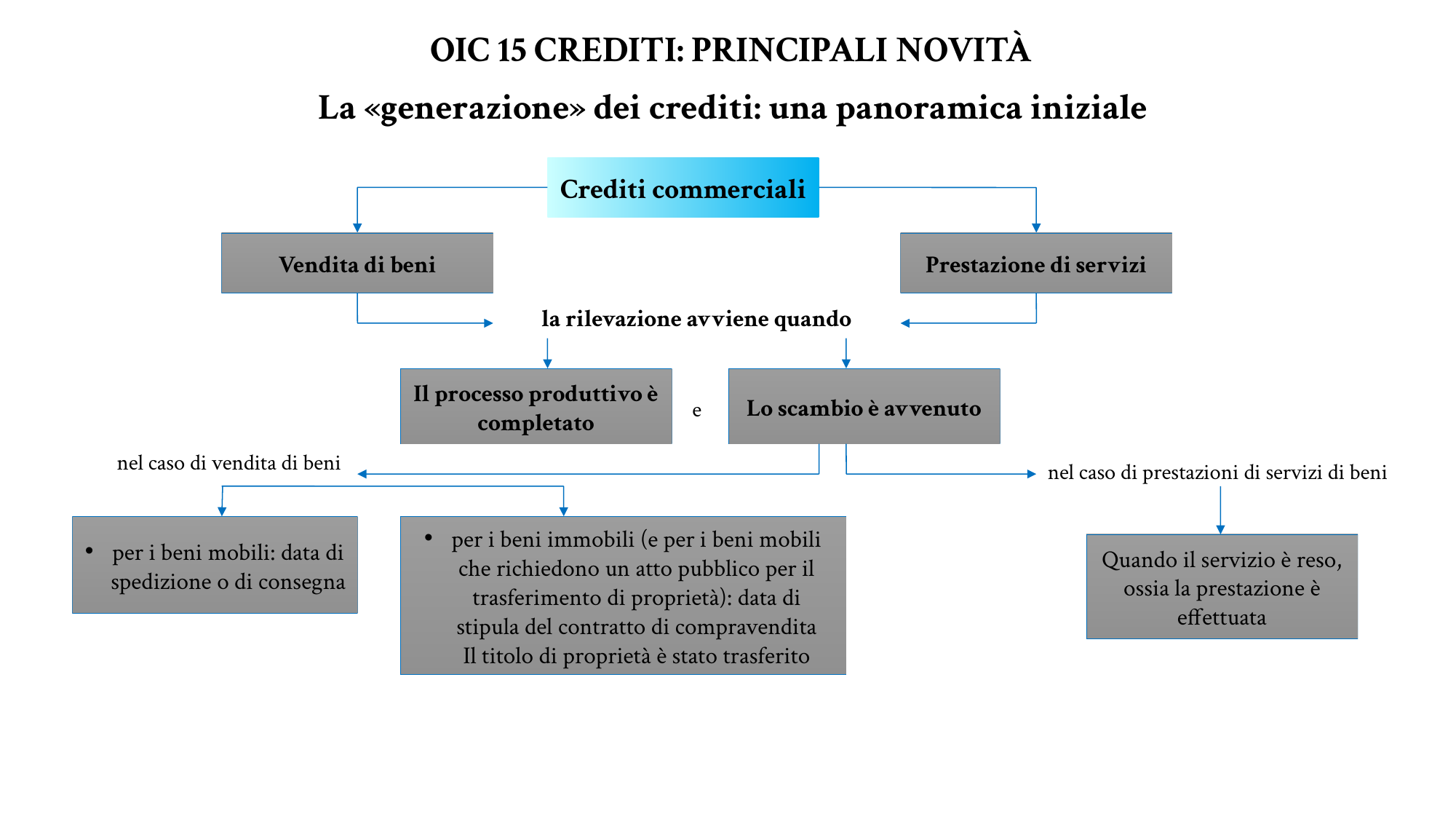

OIC 15 CREDITI: PRINCIPALI NOVITÀ
La «generazione» dei crediti: una panoramica iniziale
Crediti commerciali

Vendita di beni
Prestazione di servizi

la rilevazione avviene quando

Il processo produttivo è completato
Lo scambio è avvenuto
e
nel caso di vendita di beni

nel caso di prestazioni di servizi di beni

per i beni immobili (e per i beni mobili che richiedono un atto pubblico per il trasferimento di proprietà): data di stipula del contratto di compravendita
Il titolo di proprietà è stato trasferito
per i beni mobili: data di spedizione o di consegna
Quando il servizio è reso, ossia la prestazione è effettuata